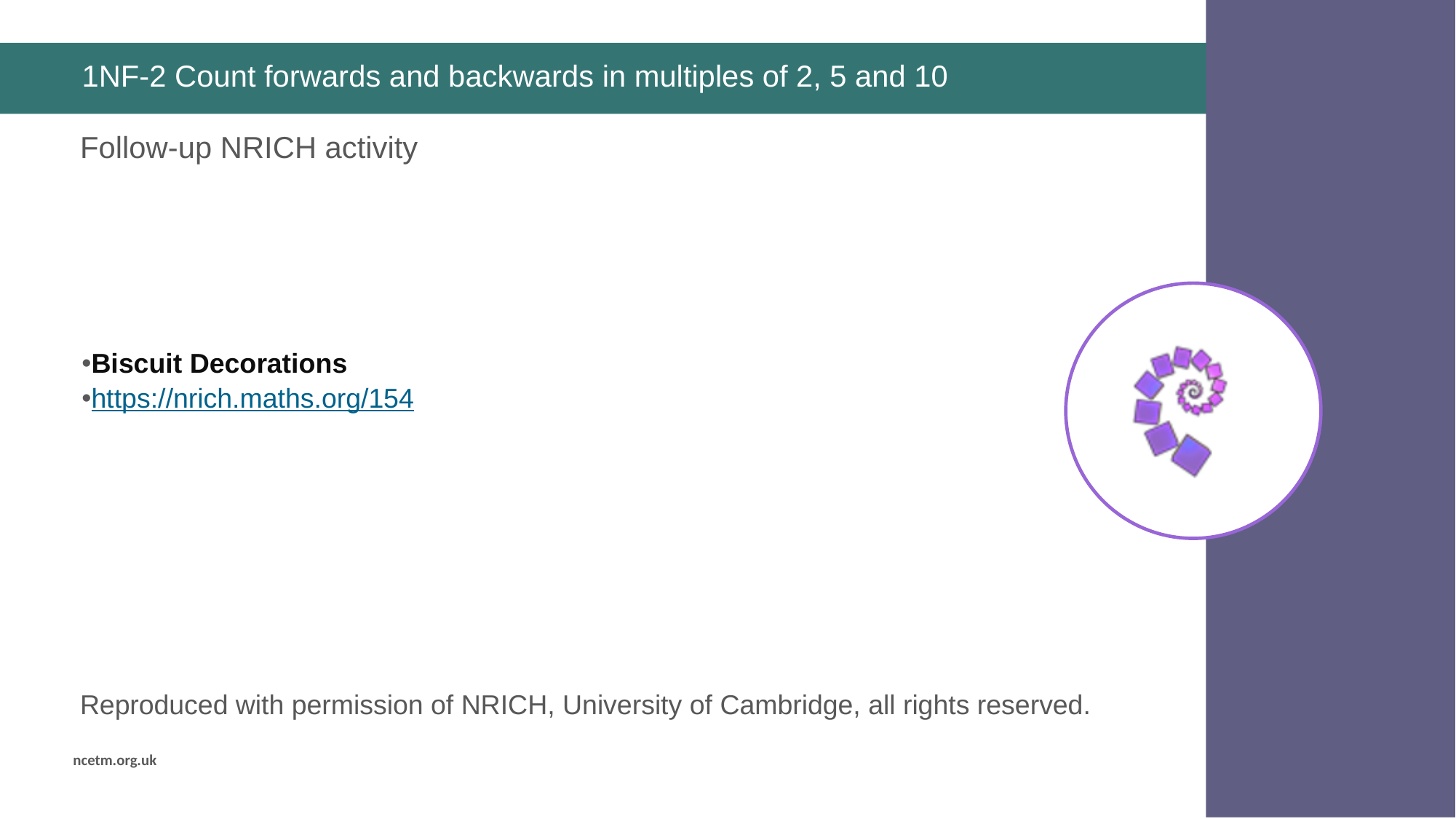

# 1NF-2 Count forwards and backwards in multiples of 2, 5 and 10

Biscuit Decorations
https://nrich.maths.org/154